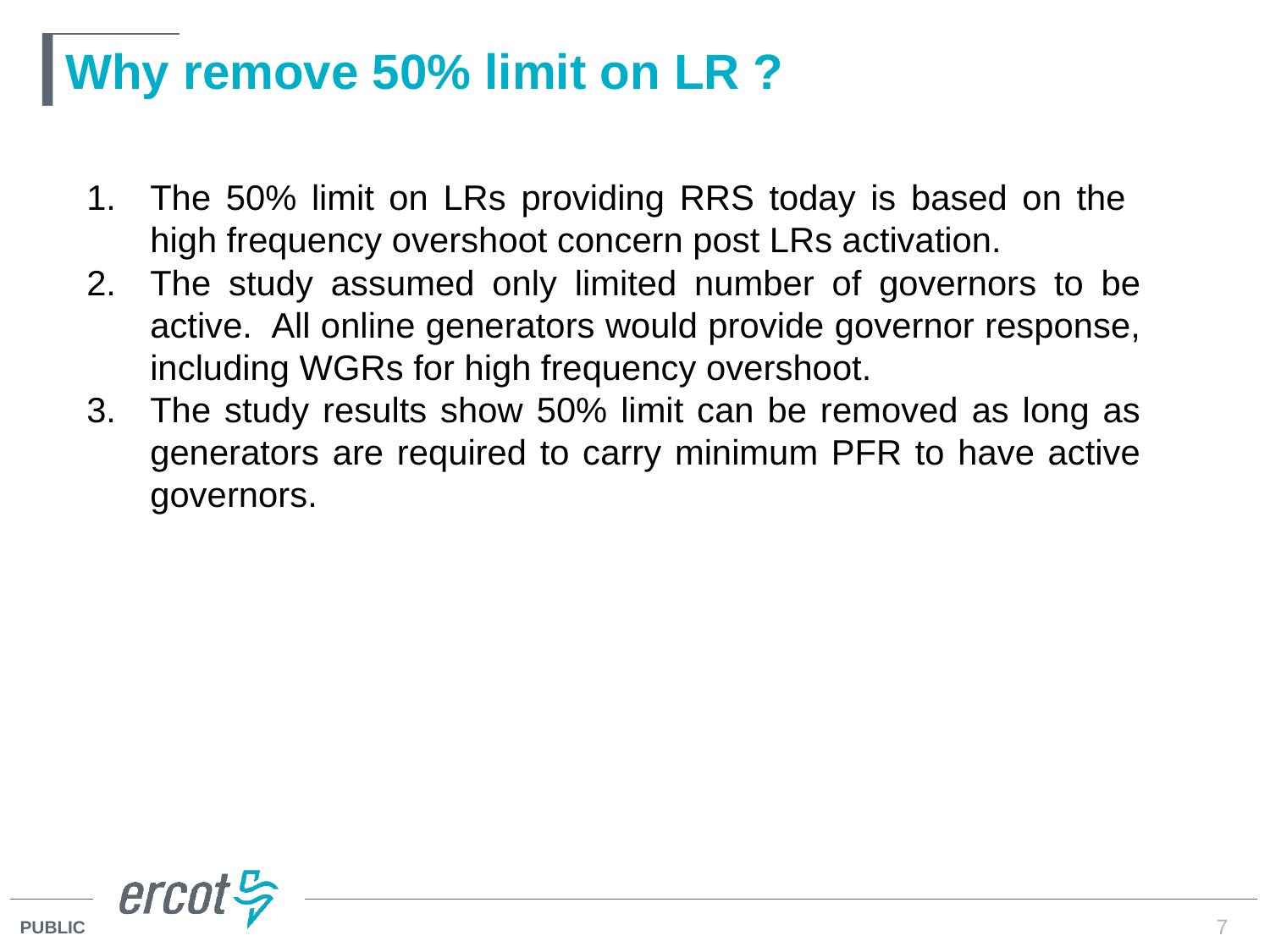

# Why remove 50% limit on LR ?
The 50% limit on LRs providing RRS today is based on the  high frequency overshoot concern post LRs activation.
The study assumed only limited number of governors to be active.  All online generators would provide governor response, including WGRs for high frequency overshoot.
The study results show 50% limit can be removed as long as generators are required to carry minimum PFR to have active governors.

7